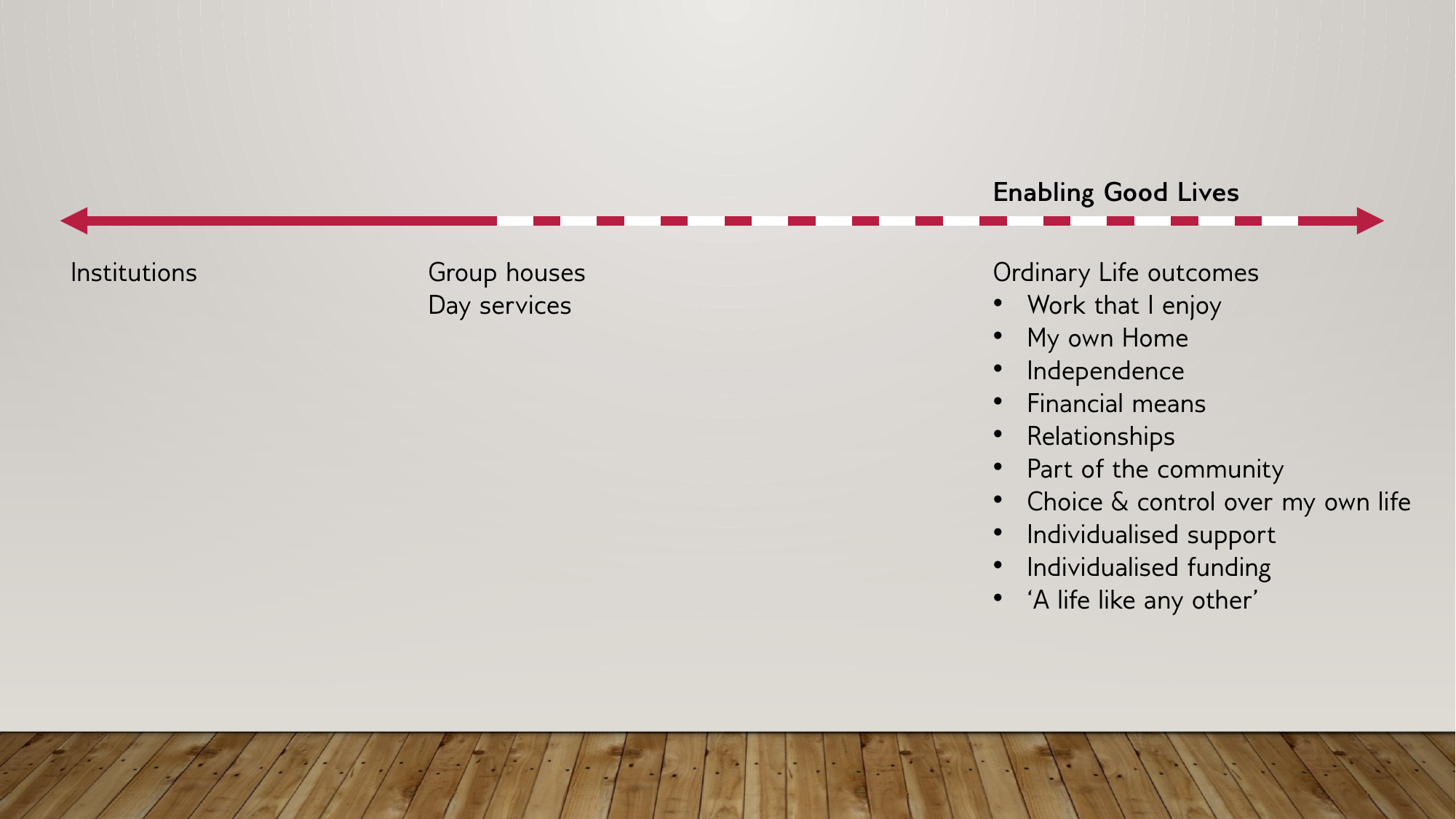

Enabling Good Lives
Institutions
Group houses
Day services
Ordinary Life outcomes
Work that I enjoy
My own Home
Independence
Financial means
Relationships
Part of the community
Choice & control over my own life
Individualised support
Individualised funding
‘A life like any other’